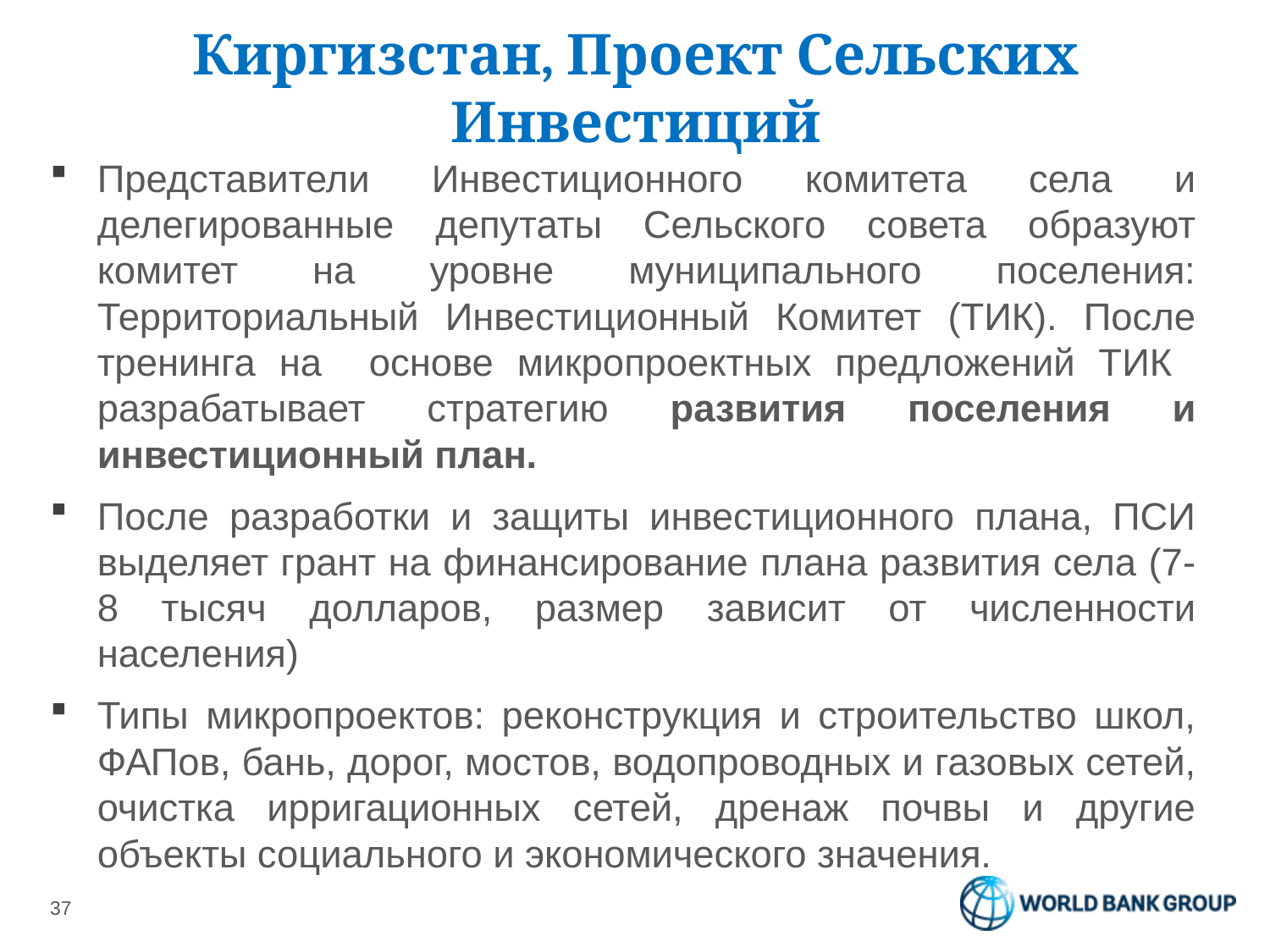

# Киргизстан, Проект Сельских Инвестиций
Представители Инвестиционного комитета села и делегированные депутаты Сельского совета образуют комитет на уровне муниципального поселения: Территориальный Инвестиционный Комитет (ТИК). После тренинга на  основе микропроектных предложений ТИК  разрабатывает стратегию развития поселения и инвестиционный план.
После разработки и защиты инвестиционного плана, ПСИ выделяет грант на финансирование плана развития села (7-8 тысяч долларов, размер зависит от численности населения)
Типы микропроектов: реконструкция и строительство школ, ФАПов, бань, дорог, мостов, водопроводных и газовых сетей, очистка ирригационных сетей, дренаж почвы и другие объекты социального и экономического значения.

37